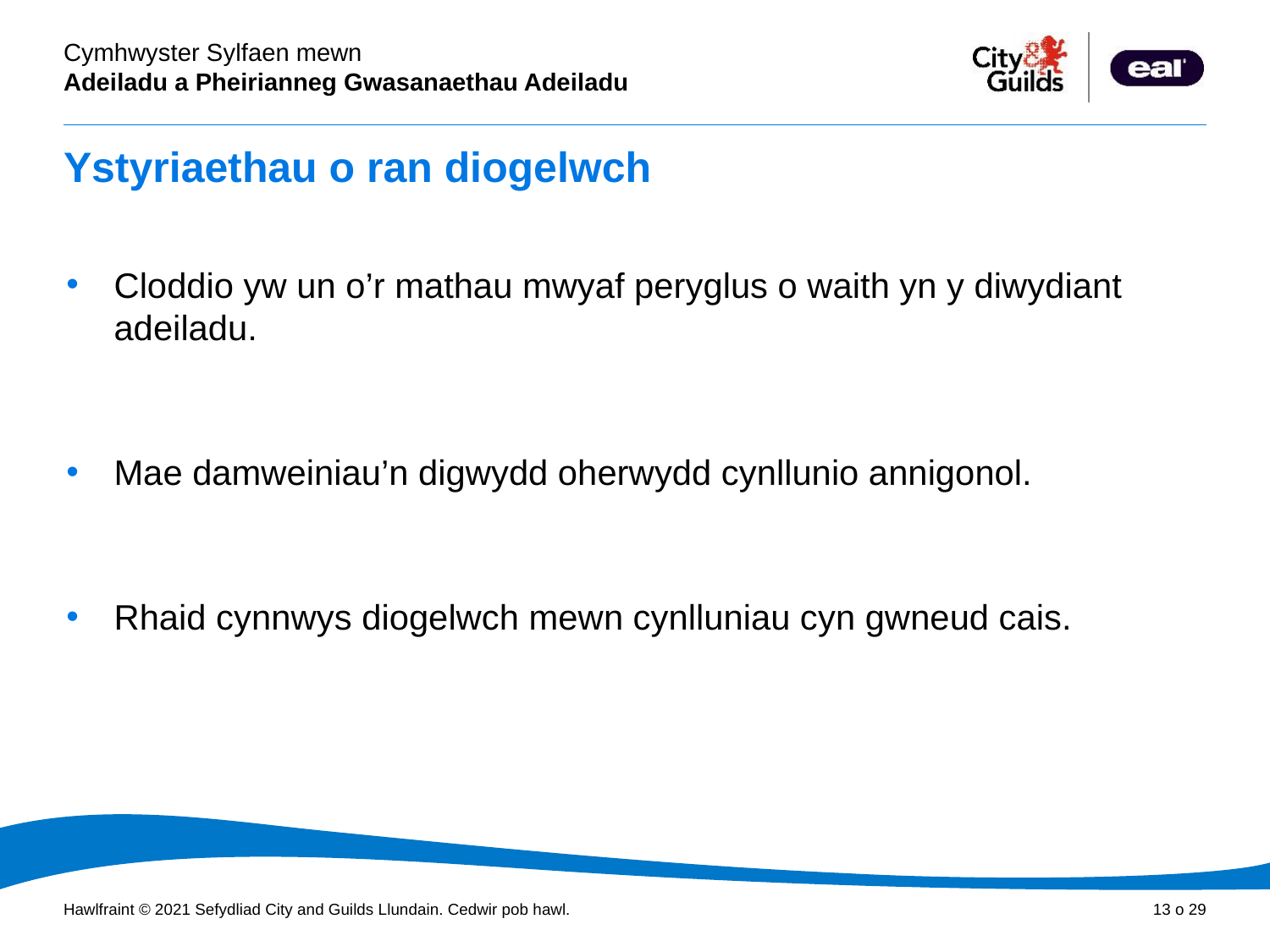

# Ystyriaethau o ran diogelwch
Cloddio yw un o’r mathau mwyaf peryglus o waith yn y diwydiant adeiladu.

Mae damweiniau’n digwydd oherwydd cynllunio annigonol.

Rhaid cynnwys diogelwch mewn cynlluniau cyn gwneud cais.